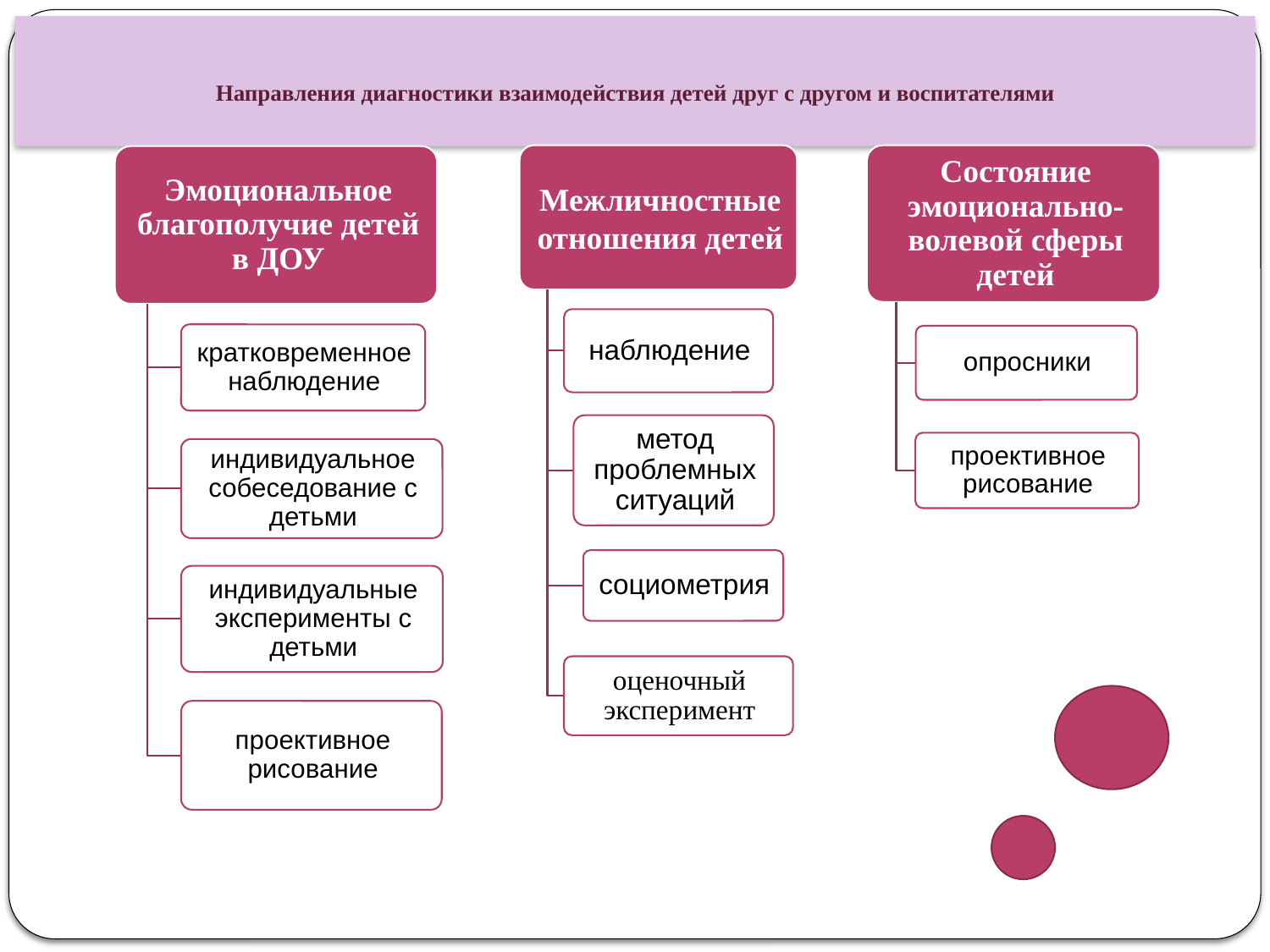

# Направления диагностики взаимодействия детей друг с другом и воспитателями
Эмоциональное благополучие детей в ДОУ
кратковременное наблюдение
индивидуальное собеседование с детьми
индивидуальные эксперименты с детьми
проективное рисование
Межличностные отношения детей
наблюдение
метод проблемных ситуаций
социометрия
оценочный эксперимент
Состояние эмоционально-волевой сферы детей
опросники
проективное рисование